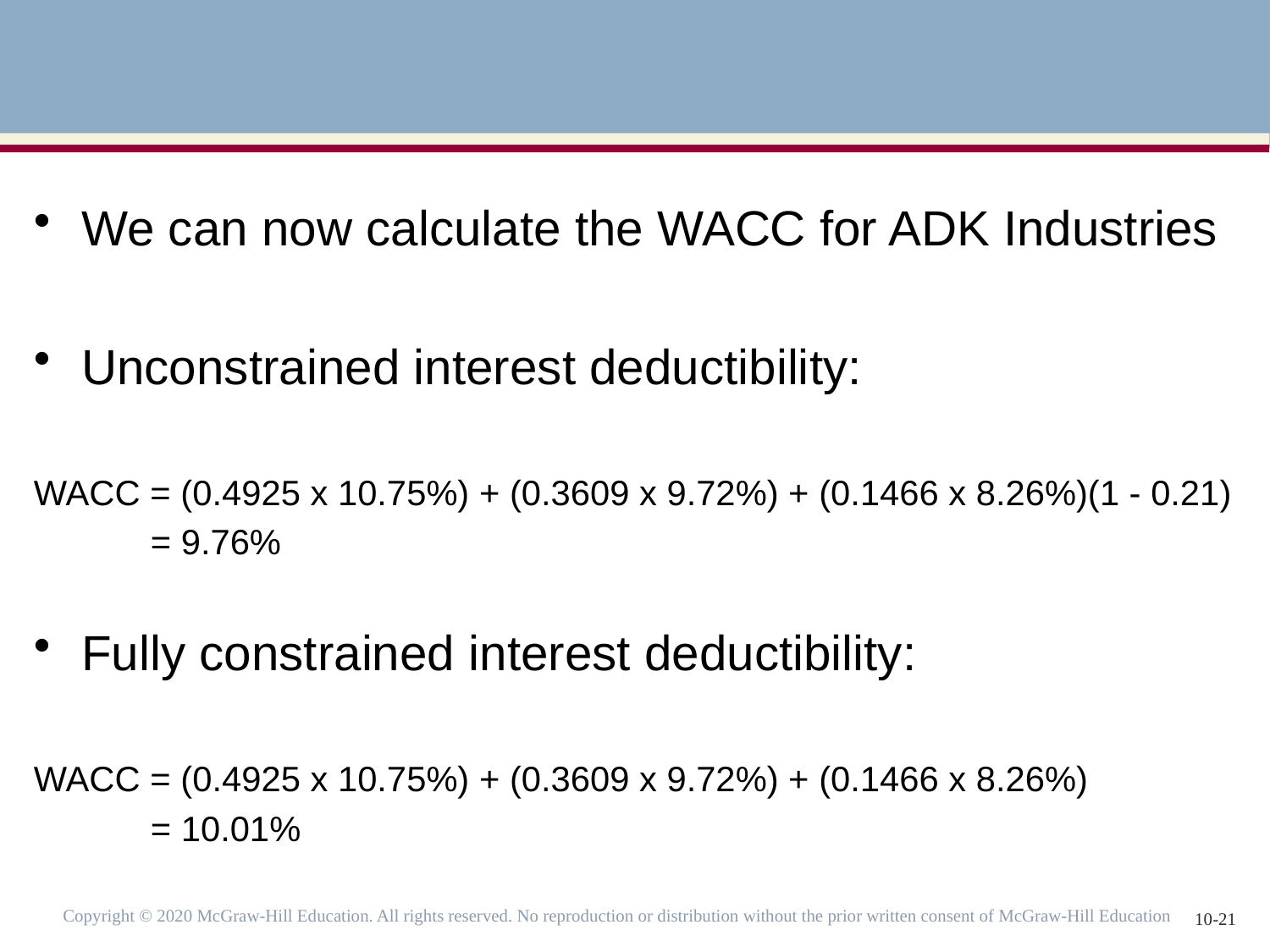

We can now calculate the WACC for ADK Industries

Unconstrained interest deductibility:

WACC = (0.4925 x 10.75%) + (0.3609 x 9.72%) + (0.1466 x 8.26%)(1 - 0.21)
            = 9.76%

Fully constrained interest deductibility:

WACC = (0.4925 x 10.75%) + (0.3609 x 9.72%) + (0.1466 x 8.26%)
            = 10.01%

Copyright © 2020 McGraw-Hill Education. All rights reserved. No reproduction or distribution without the prior written consent of McGraw-Hill Education